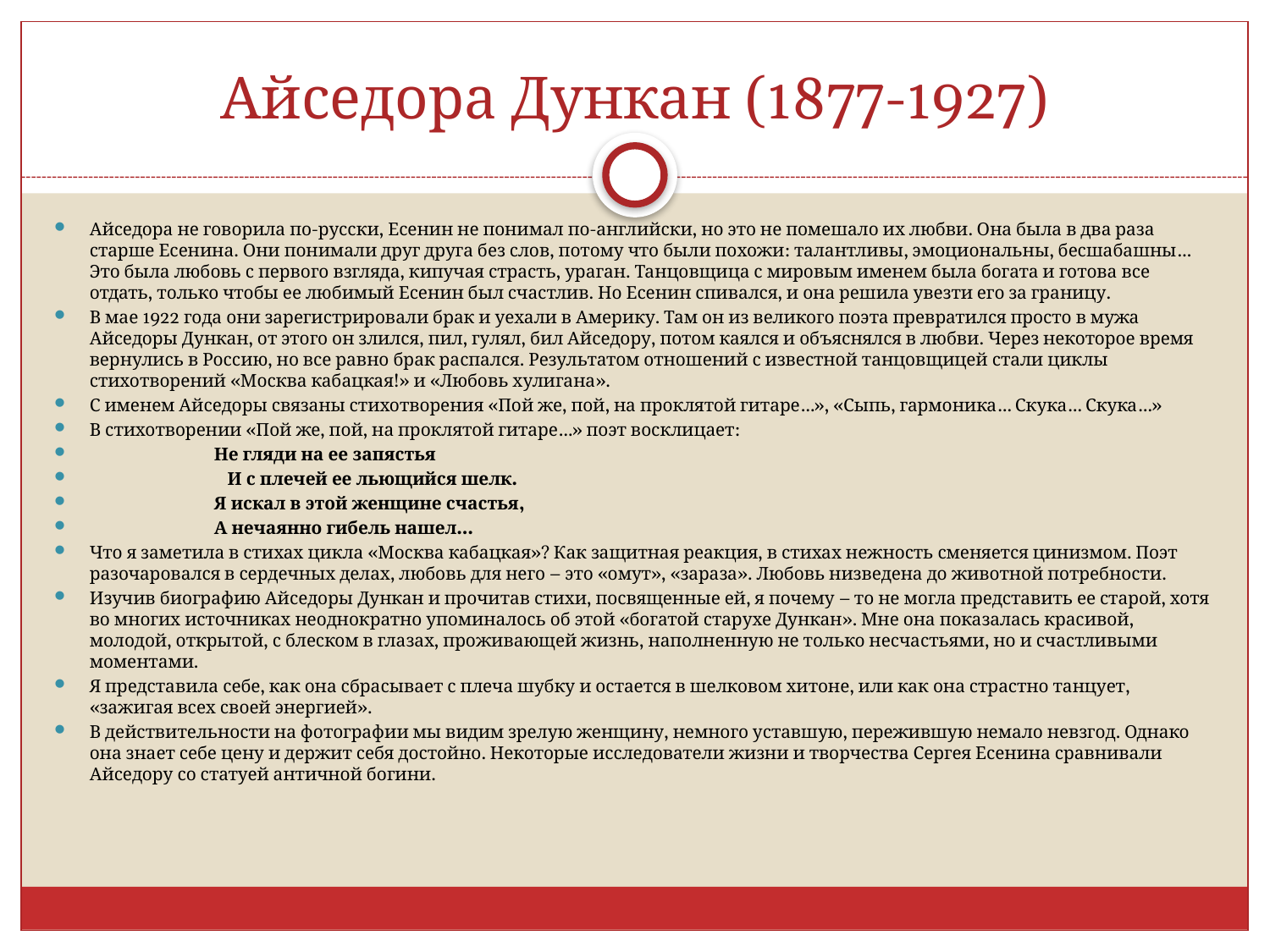

# Айседора Дункан (1877-1927)
Айседора не говорила по-русски, Есенин не понимал по-английски, но это не помешало их любви. Она была в два раза старше Есенина. Они понимали друг друга без слов, потому что были похожи: талантливы, эмоциональны, бесшабашны… Это была любовь с первого взгляда, кипучая страсть, ураган. Танцовщица с мировым именем была богата и готова все отдать, только чтобы ее любимый Есенин был счастлив. Но Есенин спивался, и она решила увезти его за границу.
В мае 1922 года они зарегистрировали брак и уехали в Америку. Там он из великого поэта превратился просто в мужа Айседоры Дункан, от этого он злился, пил, гулял, бил Айседору, потом каялся и объяснялся в любви. Через некоторое время вернулись в Россию, но все равно брак распался. Результатом отношений с известной танцовщицей стали циклы стихотворений «Москва кабацкая!» и «Любовь хулигана».
С именем Айседоры связаны стихотворения «Пой же, пой, на проклятой гитаре…», «Сыпь, гармоника… Скука… Скука…»
В стихотворении «Пой же, пой, на проклятой гитаре…» поэт восклицает:
                            Не гляди на ее запястья
                               И с плечей ее льющийся шелк.
                            Я искал в этой женщине счастья,
                            А нечаянно гибель нашел…
Что я заметила в стихах цикла «Москва кабацкая»? Как защитная реакция, в стихах нежность сменяется цинизмом. Поэт разочаровался в сердечных делах, любовь для него – это «омут», «зараза». Любовь низведена до животной потребности.
Изучив биографию Айседоры Дункан и прочитав стихи, посвященные ей, я почему – то не могла представить ее старой, хотя во многих источниках неоднократно упоминалось об этой «богатой старухе Дункан». Мне она показалась красивой, молодой, открытой, с блеском в глазах, проживающей жизнь, наполненную не только несчастьями, но и счастливыми моментами.
Я представила себе, как она сбрасывает с плеча шубку и остается в шелковом хитоне, или как она страстно танцует, «зажигая всех своей энергией».
В действительности на фотографии мы видим зрелую женщину, немного уставшую, пережившую немало невзгод. Однако она знает себе цену и держит себя достойно. Некоторые исследователи жизни и творчества Сергея Есенина сравнивали Айседору со статуей античной богини.